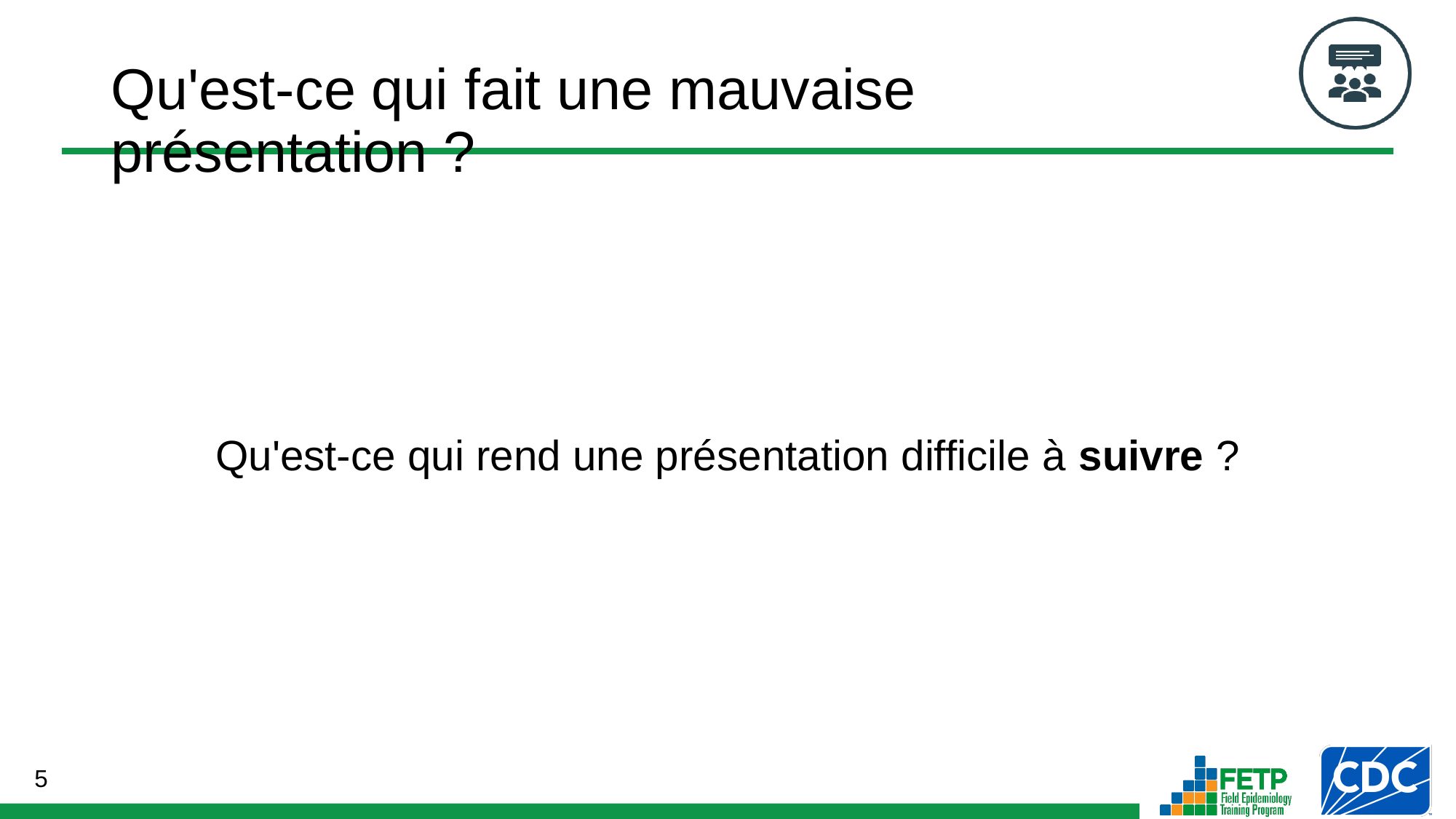

# Qu'est-ce qui fait une mauvaise présentation ?
Qu'est-ce qui rend une présentation difficile à suivre ?